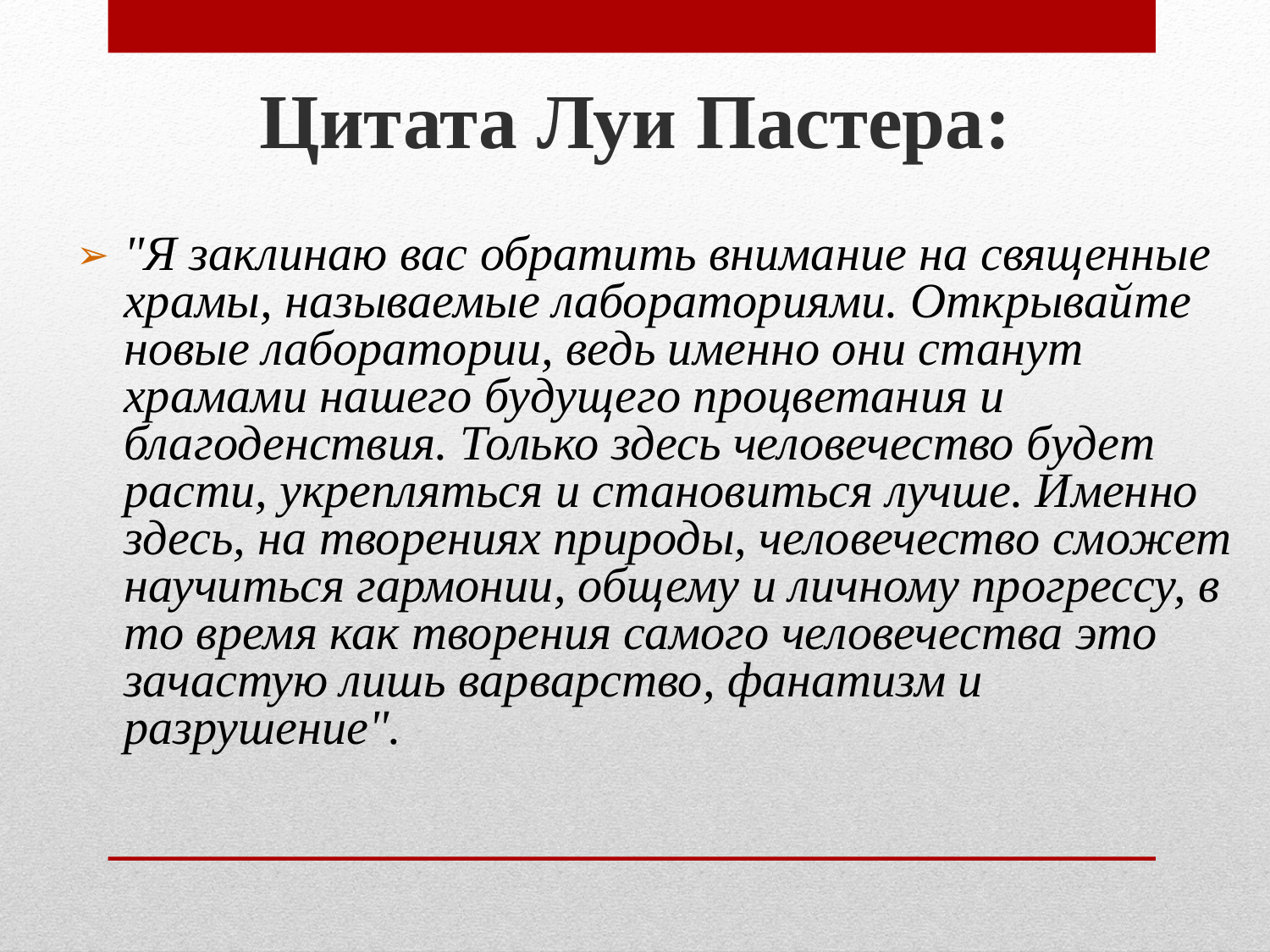

# Цитата Луи Пастера:
"Я заклинаю вас обратить внимание на священные храмы, называемые лабораториями. Открывайте новые лаборатории, ведь именно они станут храмами нашего будущего процветания и благоденствия. Только здесь человечество будет расти, укрепляться и становиться лучше. Именно здесь, на творениях природы, человечество сможет научиться гармонии, общему и личному прогрессу, в то время как творения самого человечества это зачастую лишь варварство, фанатизм и разрушение".